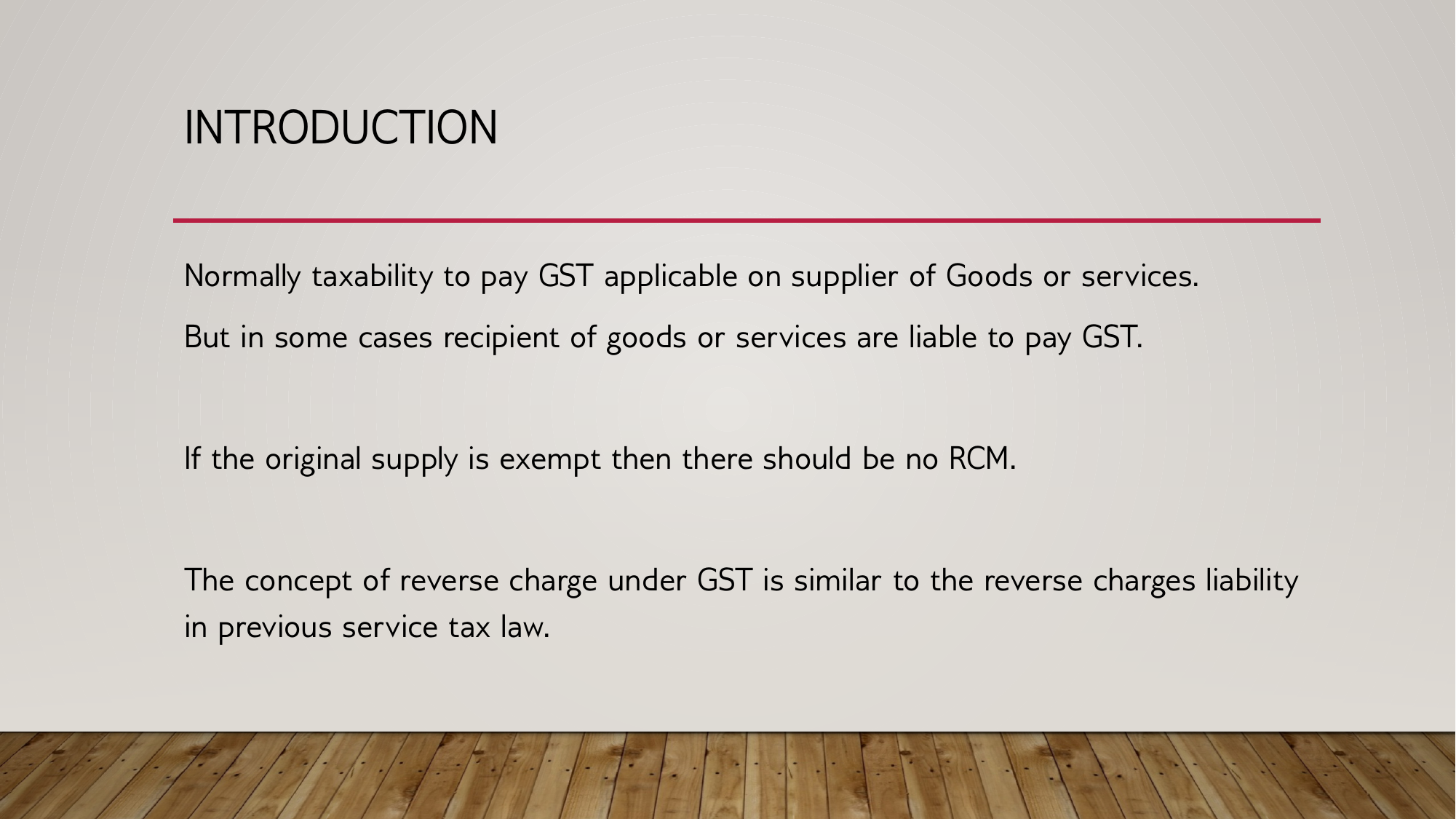

# Introduction
Normally taxability to pay GST applicable on supplier of Goods or services.
But in some cases recipient of goods or services are liable to pay GST.

If the original supply is exempt then there should be no RCM.

The concept of reverse charge under GST is similar to the reverse charges liability in previous service tax law.